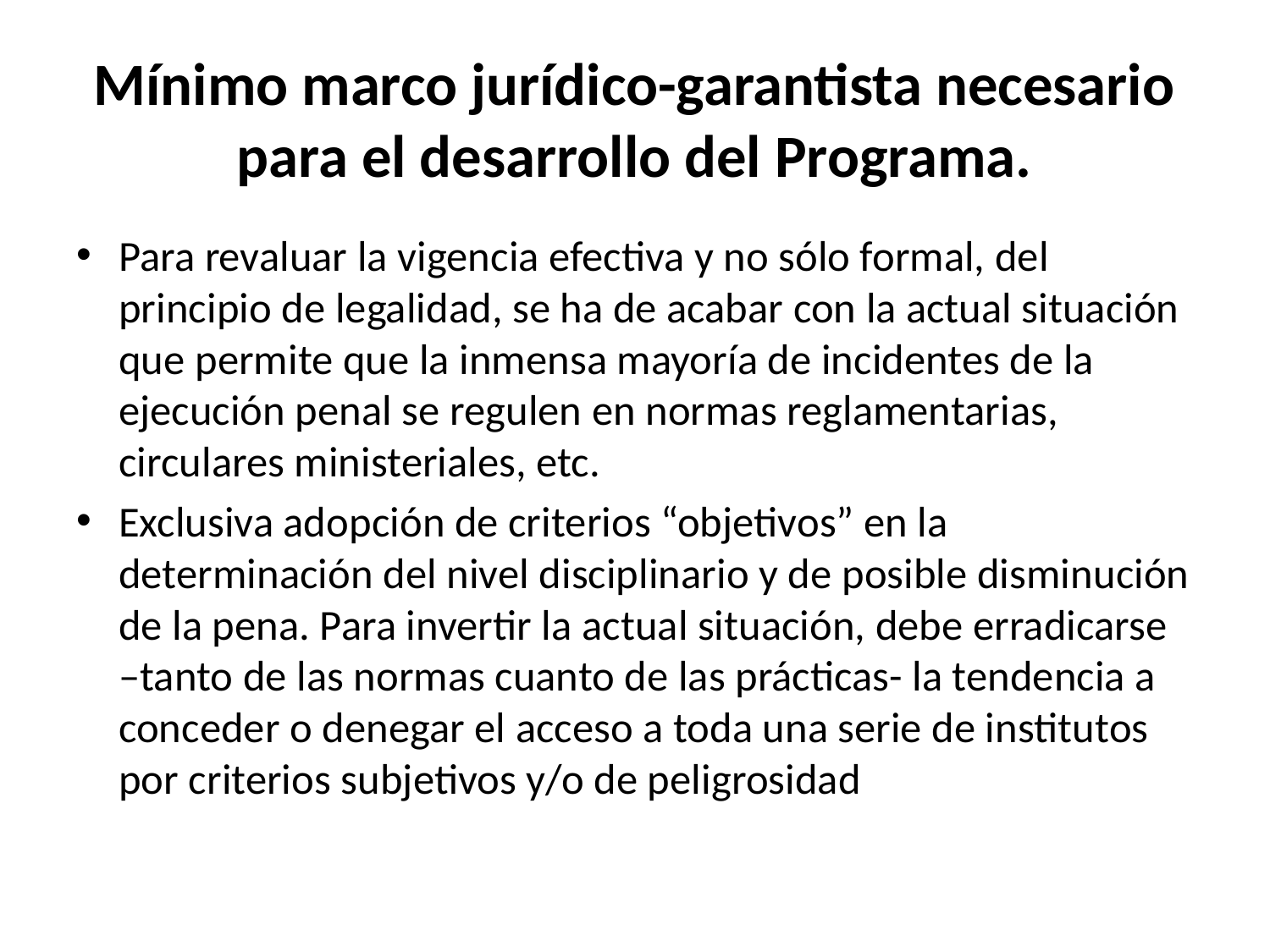

# Mínimo marco jurídico-garantista necesario para el desarrollo del Programa.
Para revaluar la vigencia efectiva y no sólo formal, del principio de legalidad, se ha de acabar con la actual situación que permite que la inmensa mayoría de incidentes de la ejecución penal se regulen en normas reglamentarias, circulares ministeriales, etc.
Exclusiva adopción de criterios “objetivos” en la determinación del nivel disciplinario y de posible disminución de la pena. Para invertir la actual situación, debe erradicarse –tanto de las normas cuanto de las prácticas- la tendencia a conceder o denegar el acceso a toda una serie de institutos por criterios subjetivos y/o de peligrosidad